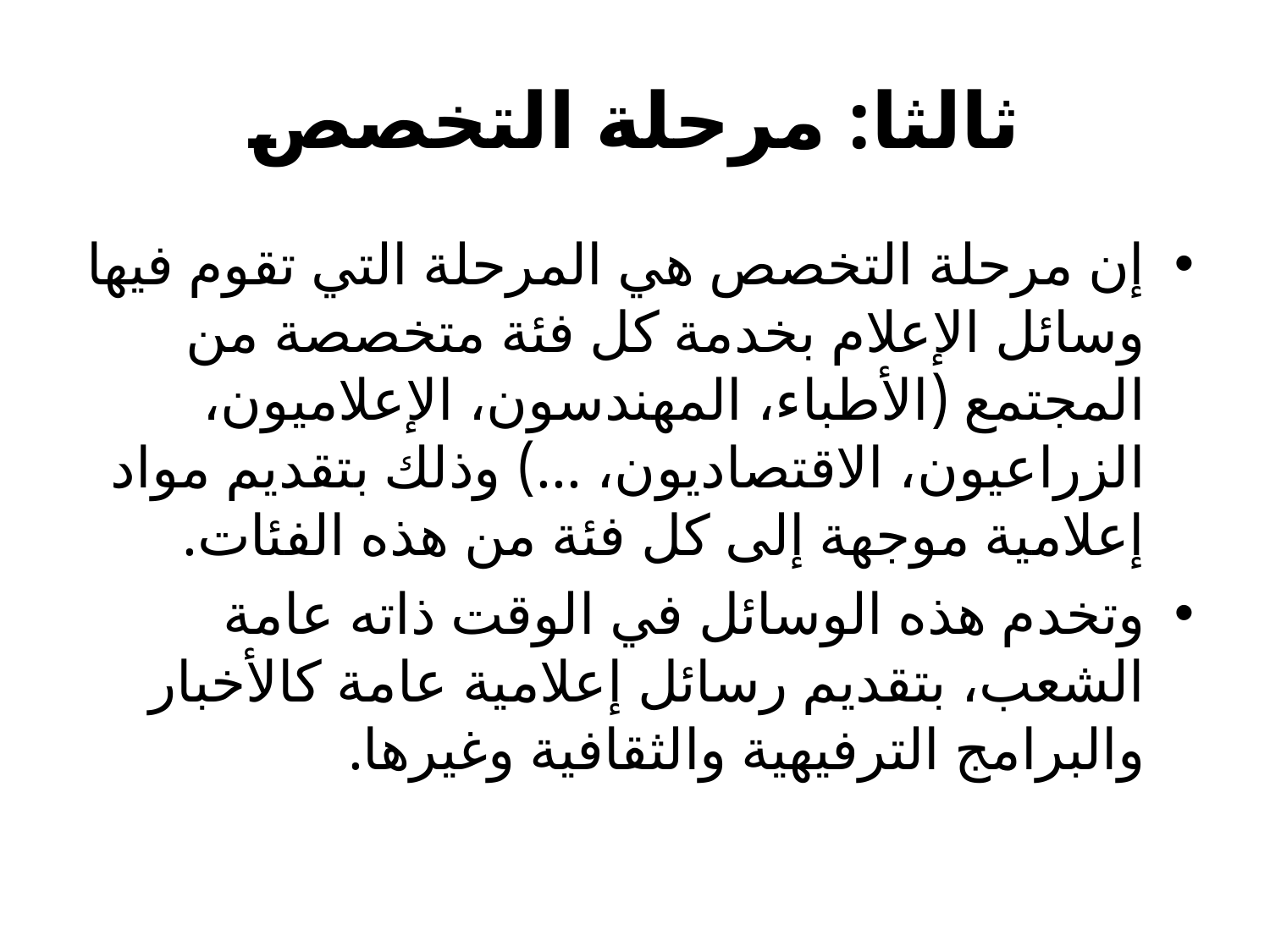

# ثالثا: مرحلة التخصص
إن مرحلة التخصص هي المرحلة التي تقوم فيها وسائل الإعلام بخدمة كل فئة متخصصة من المجتمع (الأطباء، المهندسون، الإعلاميون، الزراعيون، الاقتصاديون، ...) وذلك بتقديم مواد إعلامية موجهة إلى كل فئة من هذه الفئات.
وتخدم هذه الوسائل في الوقت ذاته عامة الشعب، بتقديم رسائل إعلامية عامة كالأخبار والبرامج الترفيهية والثقافية وغيرها.